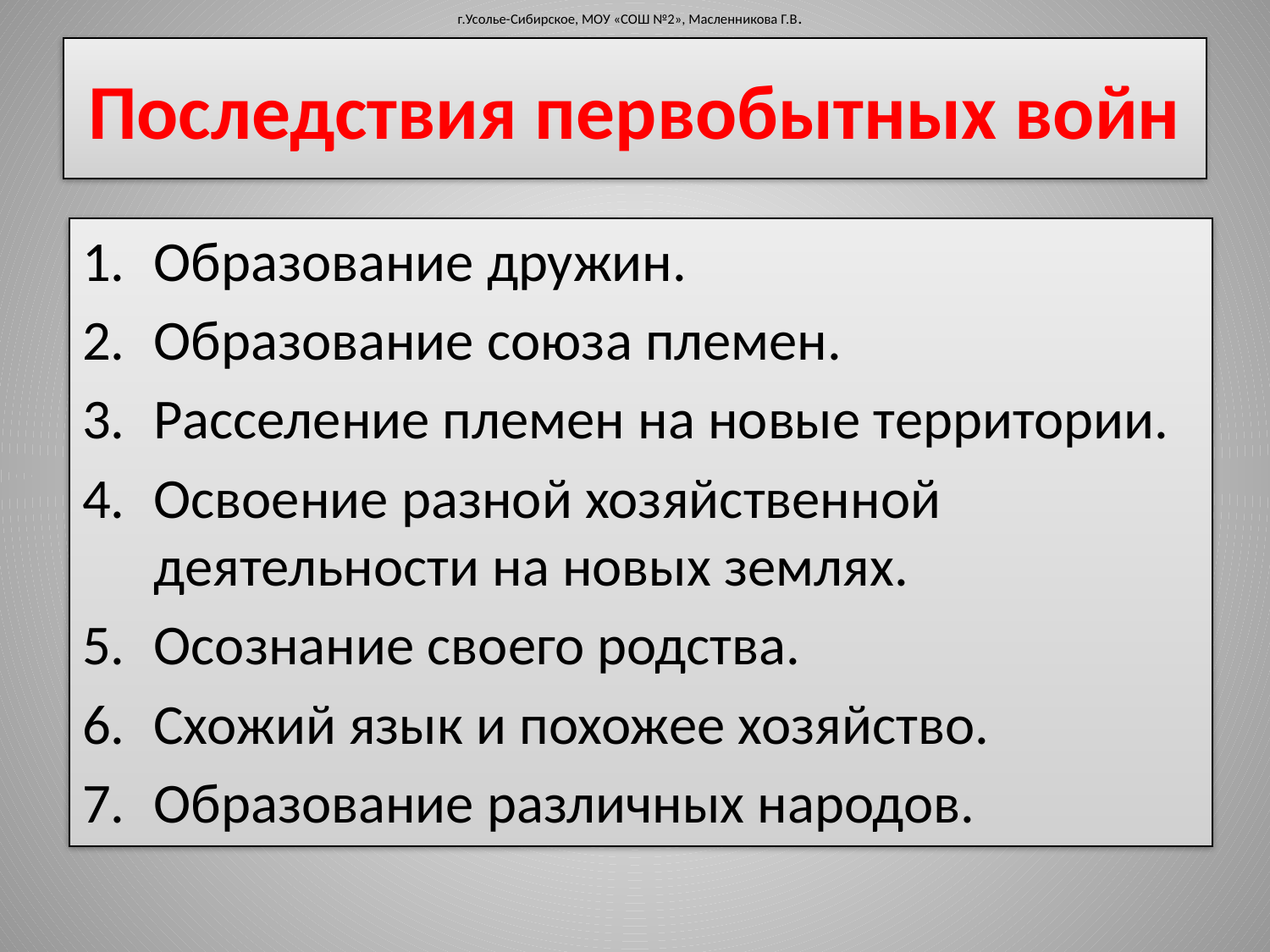

г.Усолье-Сибирское, МОУ «СОШ №2», Масленникова Г.В.
# Последствия первобытных войн
Образование дружин.
Образование союза племен.
Расселение племен на новые территории.
Освоение разной хозяйственной деятельности на новых землях.
Осознание своего родства.
Схожий язык и похожее хозяйство.
Образование различных народов.